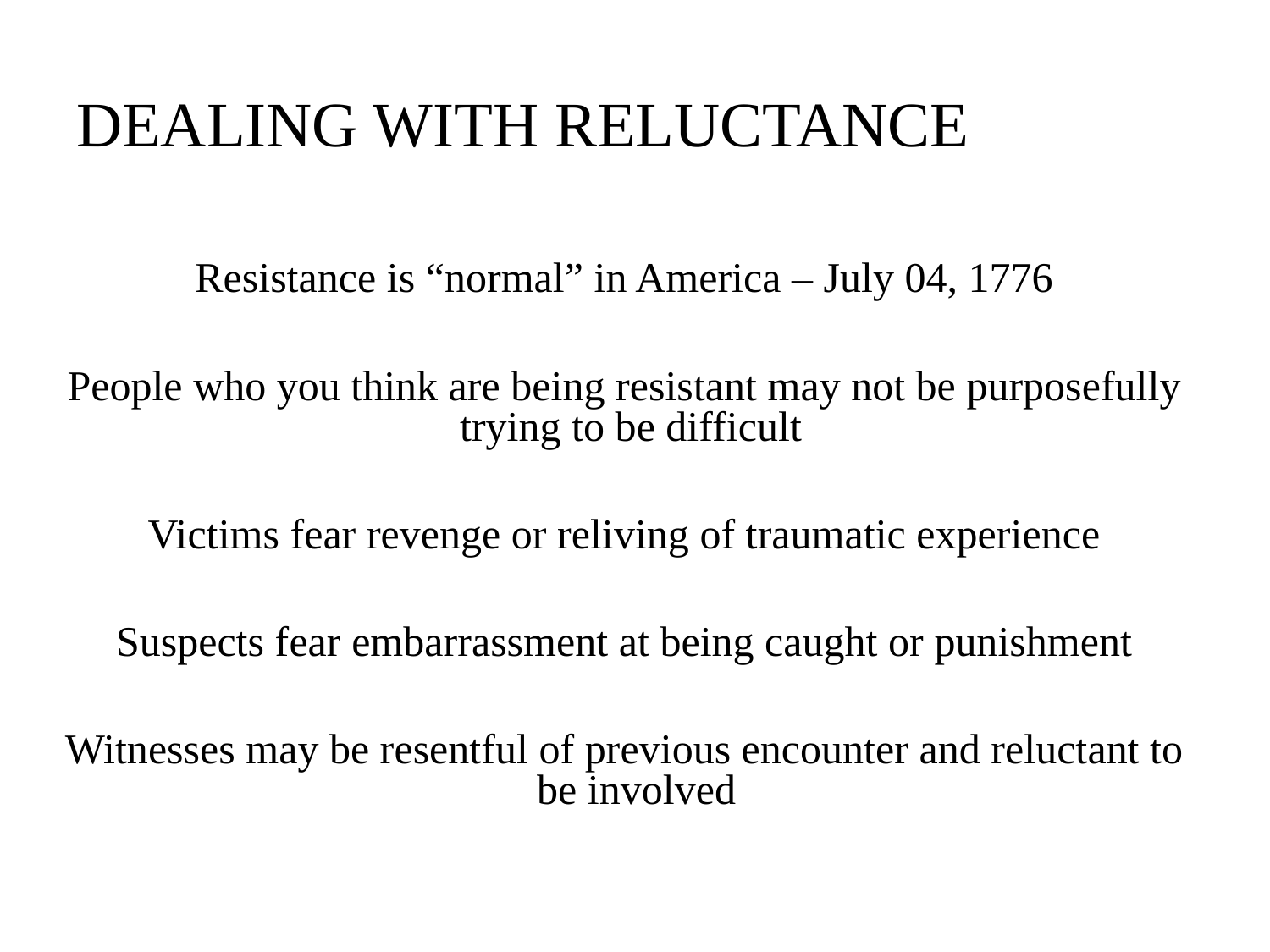

# DEALING WITH RELUCTANCE
Resistance is “normal” in America – July 04, 1776

People who you think are being resistant may not be purposefully trying to be difficult

Victims fear revenge or reliving of traumatic experience

Suspects fear embarrassment at being caught or punishment

Witnesses may be resentful of previous encounter and reluctant to be involved